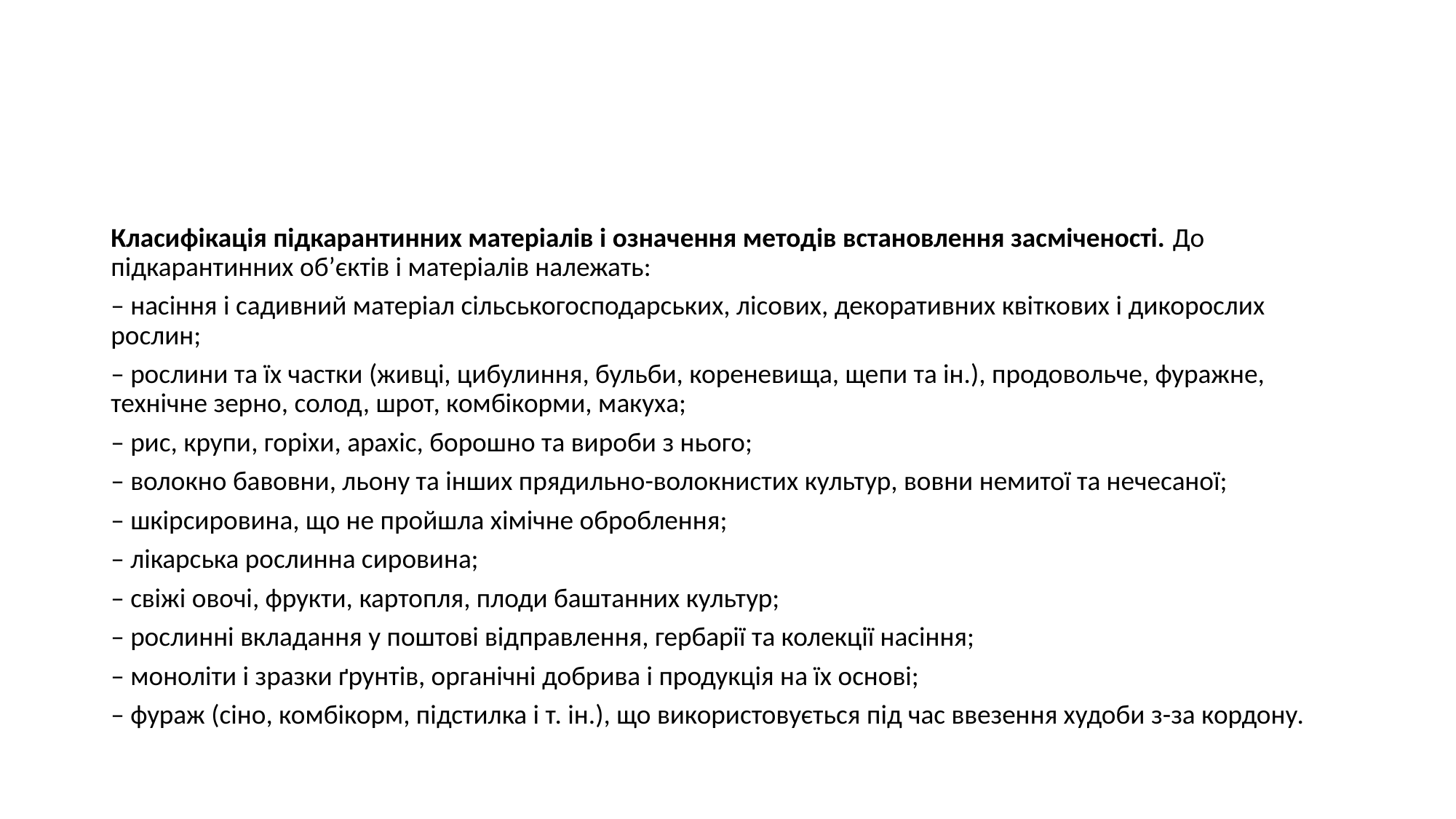

#
Класифікація підкарантинних матеріалів і означення методів встановлення засміченості. До підкарантинних об’єктів і матеріалів належать:
– насіння і садивний матеріал сільськогосподарських, лісових, декоративних квіткових і дикорослих рослин;
– рослини та їх частки (живці, цибулиння, бульби, кореневища, щепи та ін.), продовольче, фуражне, технічне зерно, солод, шрот, комбікорми, макуха;
– рис, крупи, горіхи, арахіс, борошно та вироби з нього;
– волокно бавовни, льону та інших прядильно-волокнистих культур, вовни немитої та нечесаної;
– шкірсировина, що не пройшла хімічне оброблення;
– лікарська рослинна сировина;
– свіжі овочі, фрукти, картопля, плоди баштанних культур;
– рослинні вкладання у поштові відправлення, гербарії та колекції насіння;
– моноліти і зразки ґрунтів, органічні добрива і продукція на їх основі;
– фураж (сіно, комбікорм, підстилка і т. ін.), що використовується під час ввезення худоби з-за кордону.